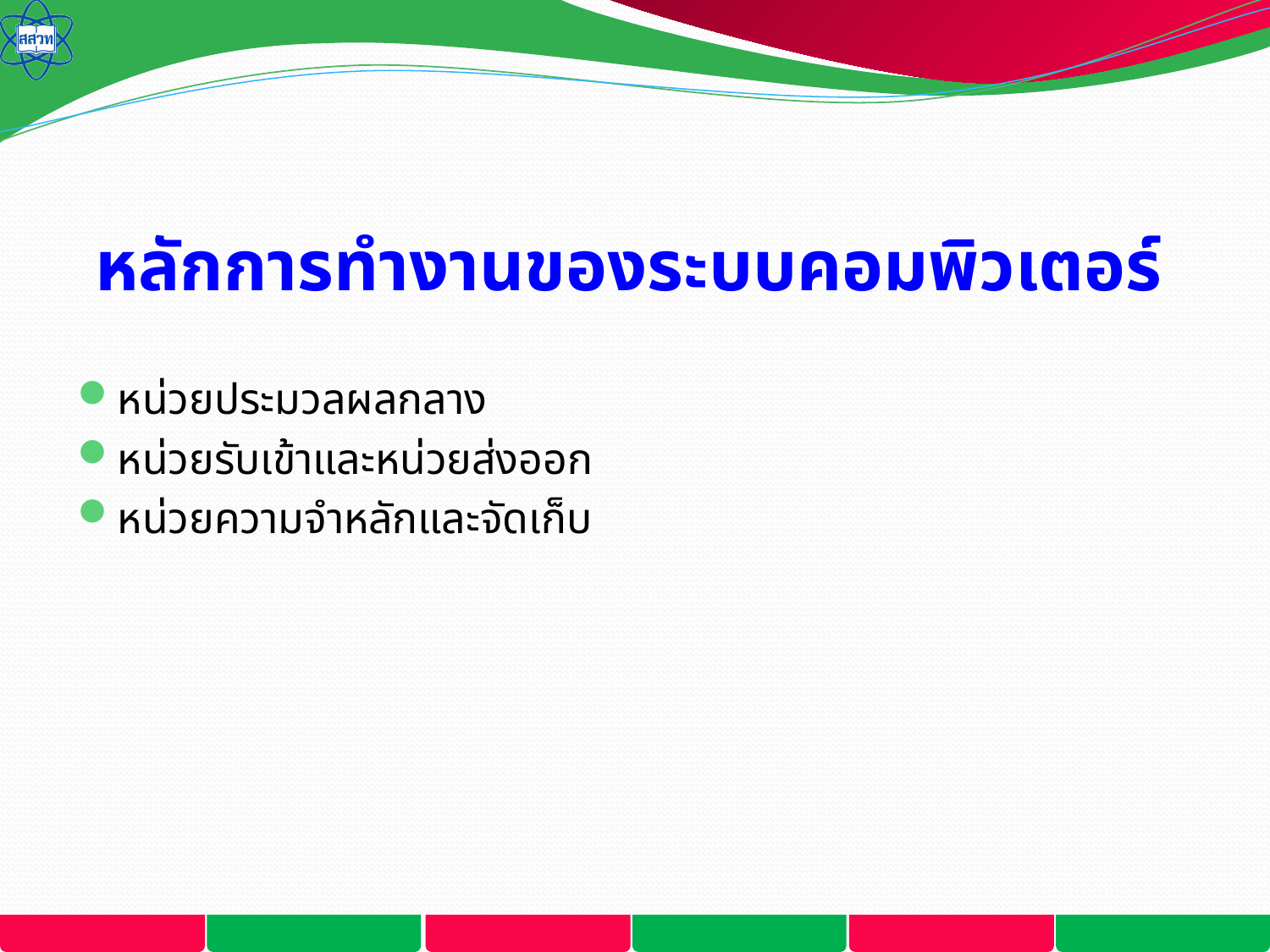

# หลักการทำงานของระบบคอมพิวเตอร์
หน่วยประมวลผลกลาง
หน่วยรับเข้าและหน่วยส่งออก
หน่วยความจำหลักและจัดเก็บ